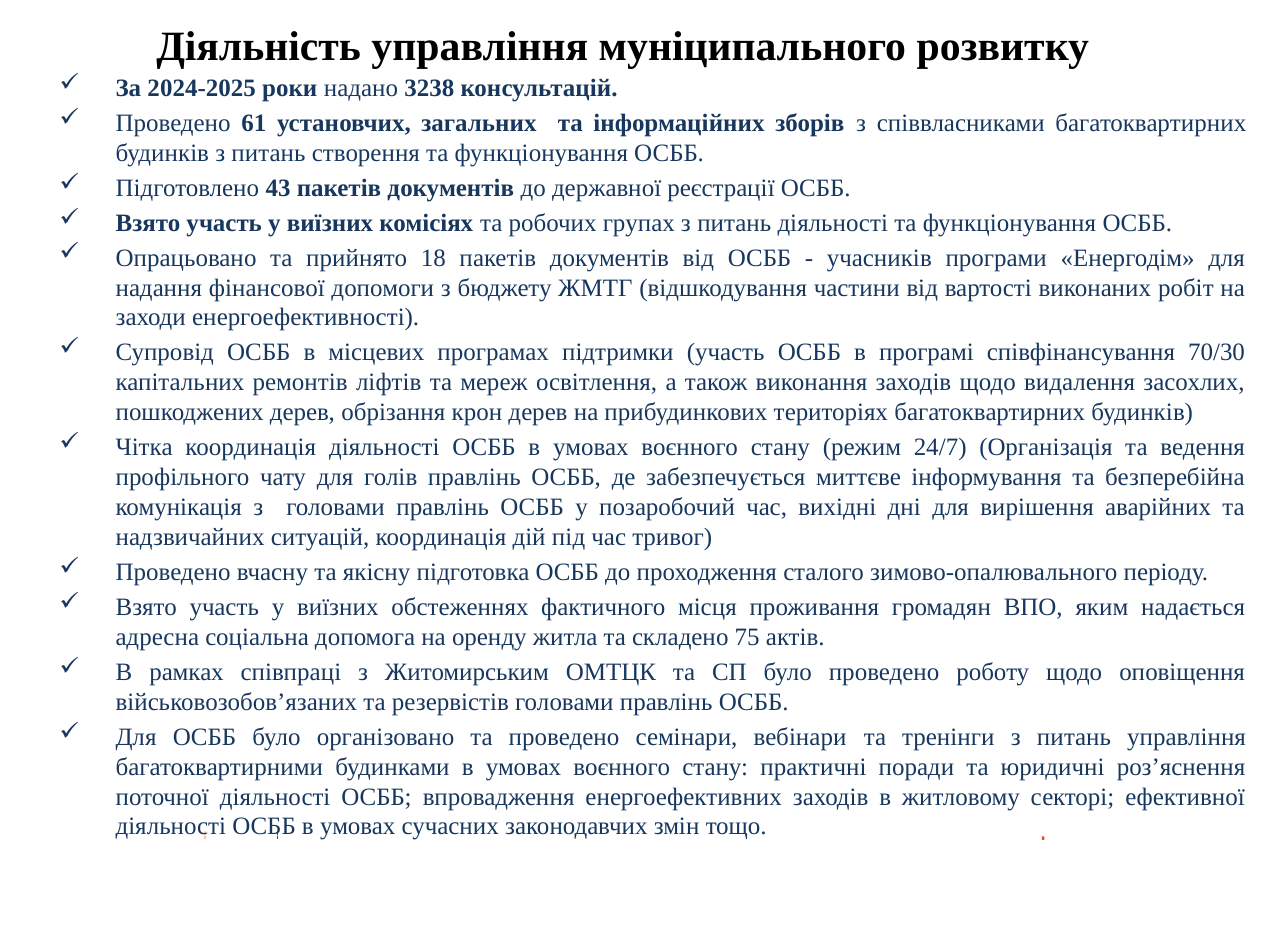

# Діяльність управління муніципального розвитку
За 2024-2025 роки надано 3238 консультацій.
Проведено 61 установчих, загальних  та інформаційних зборів з співвласниками багатоквартирних будинків з питань створення та функціонування ОСББ.
Підготовлено 43 пакетів документів до державної реєстрації ОСББ.
Взято участь у виїзних комісіях та робочих групах з питань діяльності та функціонування ОСББ.
Опрацьовано та прийнято 18 пакетів документів від ОСББ - учасників програми «Енергодім» для надання фінансової допомоги з бюджету ЖМТГ (відшкодування частини від вартості виконаних робіт на заходи енергоефективності).
Супровід ОСББ в місцевих програмах підтримки (участь ОСББ в програмі співфінансування 70/30 капітальних ремонтів ліфтів та мереж освітлення, а також виконання заходів щодо видалення засохлих, пошкоджених дерев, обрізання крон дерев на прибудинкових територіях багатоквартирних будинків)
Чітка координація діяльності ОСББ в умовах воєнного стану (режим 24/7) (Організація та ведення профільного чату для голів правлінь ОСББ, де забезпечується миттєве інформування та безперебійна комунікація з  головами правлінь ОСББ у позаробочий час, вихідні дні для вирішення аварійних та надзвичайних ситуацій, координація дій під час тривог)
Проведено вчасну та якісну підготовка ОСББ до проходження сталого зимово-опалювального періоду.
Взято участь у виїзних обстеженнях фактичного місця проживання громадян ВПО, яким надається адресна соціальна допомога на оренду житла та складено 75 актів.
В рамках співпраці з Житомирським ОМТЦК та СП було проведено роботу щодо оповіщення військовозобов’язаних та резервістів головами правлінь ОСББ.
Для ОСББ було організовано та проведено семінари, вебінари та тренінги з питань управління багатоквартирними будинками в умовах воєнного стану: практичні поради та юридичні роз’яснення поточної діяльності ОСББ; впровадження енергоефективних заходів в житловому секторі; ефективної діяльності ОСББ в умовах сучасних законодавчих змін тощо.

1